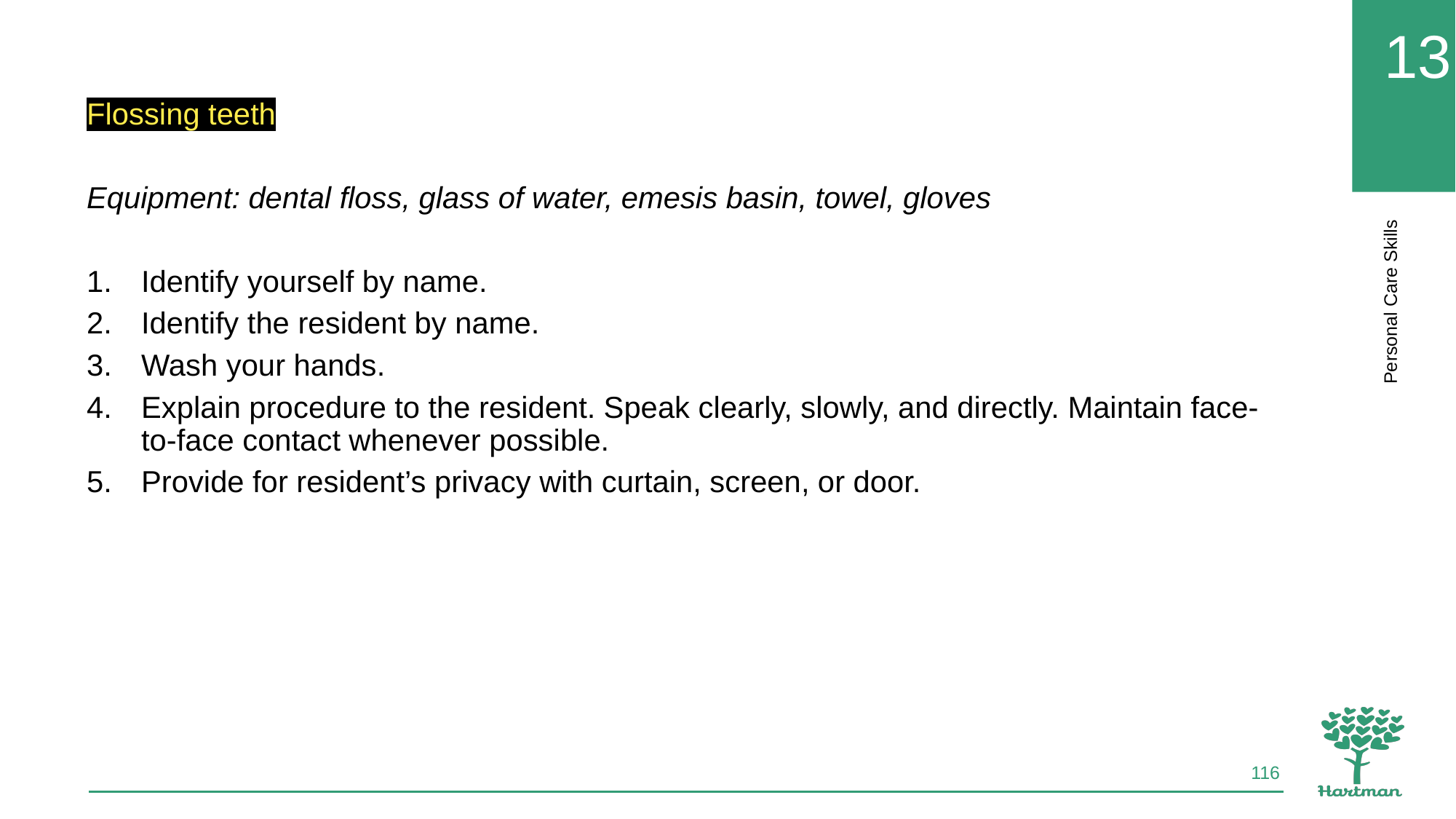

Flossing teeth

Equipment: dental floss, glass of water, emesis basin, towel, gloves

Identify yourself by name.
Identify the resident by name.
Wash your hands.
Explain procedure to the resident. Speak clearly, slowly, and directly. Maintain face-to-face contact whenever possible.
Provide for resident’s privacy with curtain, screen, or door.

116